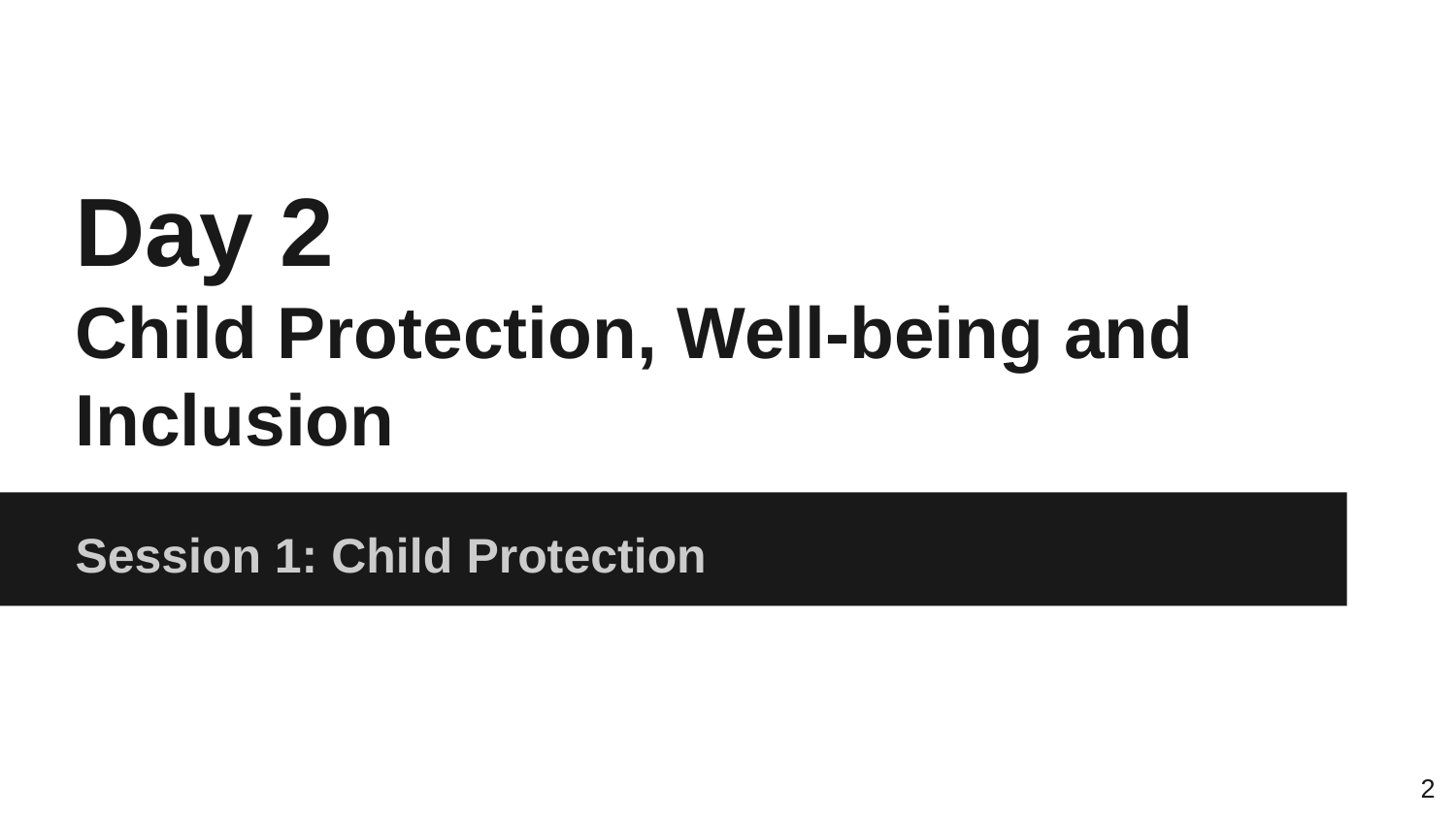

# Day 2
Child Protection, Well-being and Inclusion
Session 1: Child Protection
2